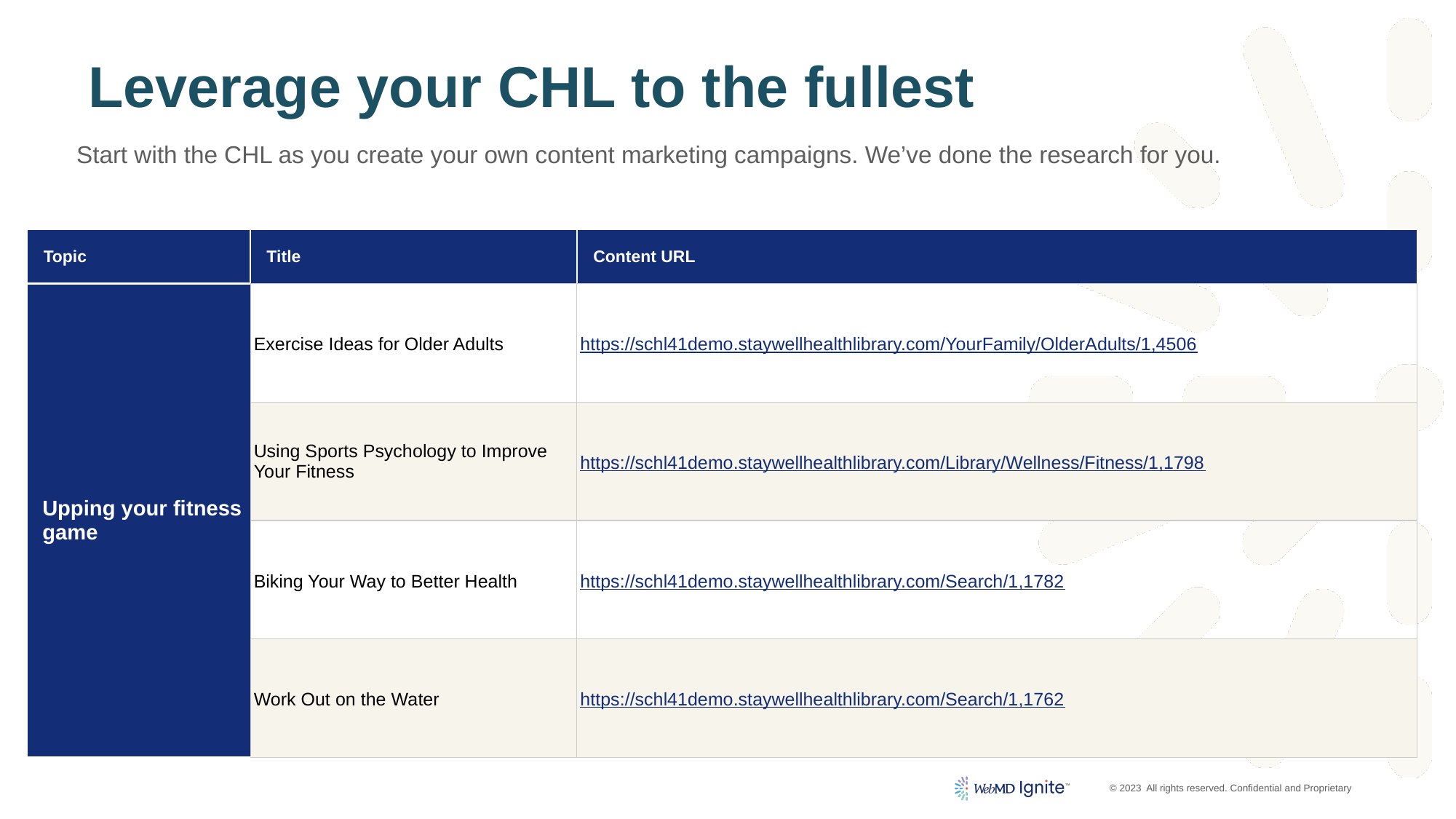

# Leverage your CHL to the fullest
Start with the CHL as you create your own content marketing campaigns. We’ve done the research for you.
| Topic | Title | Content URL |
| --- | --- | --- |
| Upping your fitness game | Exercise Ideas for Older Adults | https://schl41demo.staywellhealthlibrary.com/YourFamily/OlderAdults/1,4506 |
|  | Using Sports Psychology to Improve Your Fitness | https://schl41demo.staywellhealthlibrary.com/Library/Wellness/Fitness/1,1798 |
|  | Biking Your Way to Better Health | https://schl41demo.staywellhealthlibrary.com/Search/1,1782 |
|  | Work Out on the Water | https://schl41demo.staywellhealthlibrary.com/Search/1,1762 |